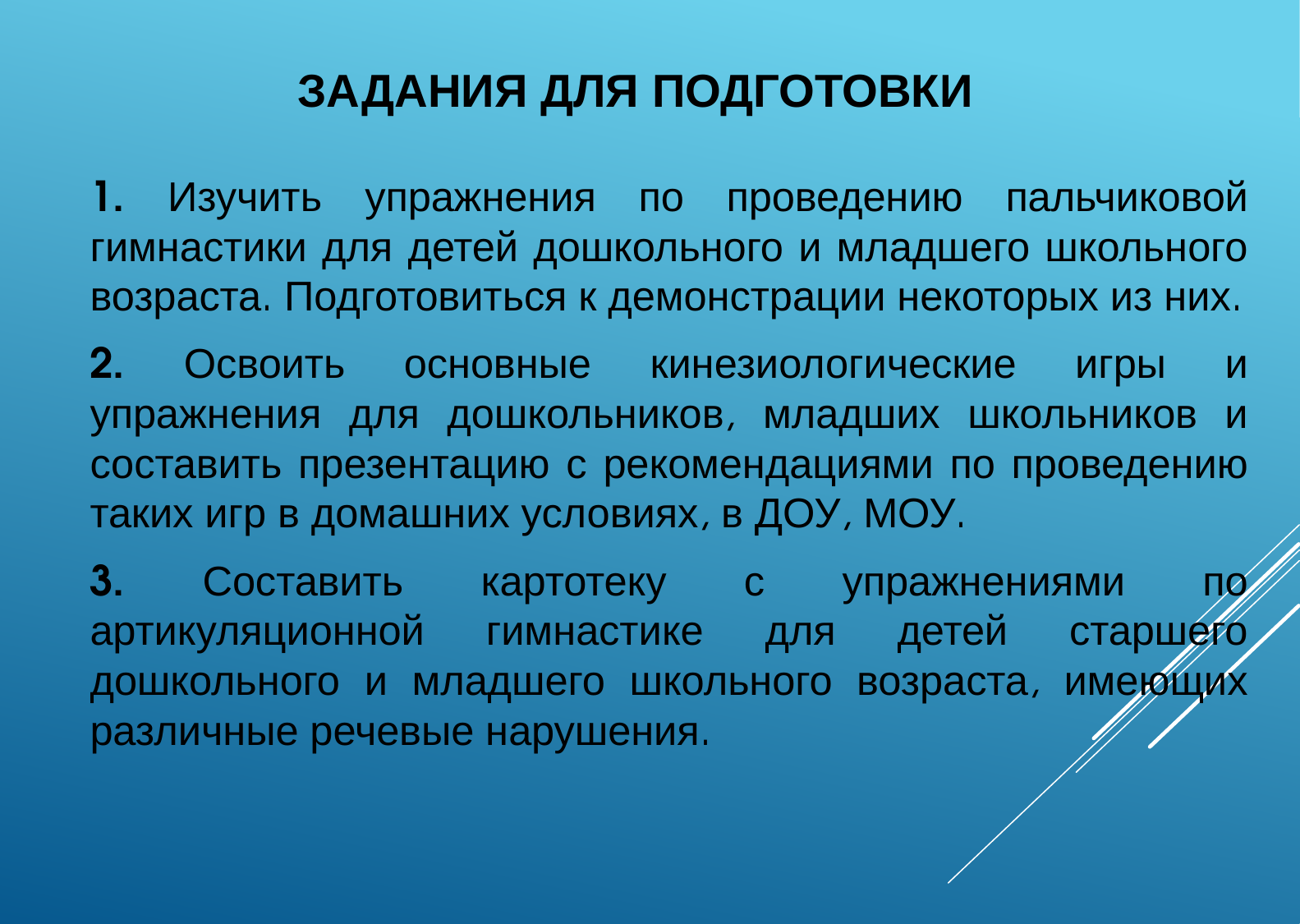

# Задания для подготовки
1. Изучить упражнения по проведению пальчиковой гимнастики для детей дошкольного и младшего школьного возраста. Подготовиться к демонстрации некоторых из них.
2. Освоить основные кинезиологические игры и упражнения для дошкольников, младших школьников и составить презентацию с рекомендациями по проведению таких игр в домашних условиях, в ДОУ, МОУ.
3. Составить картотеку с упражнениями по артикуляционной гимнастике для детей старшего дошкольного и младшего школьного возраста, имеющих различные речевые нарушения.